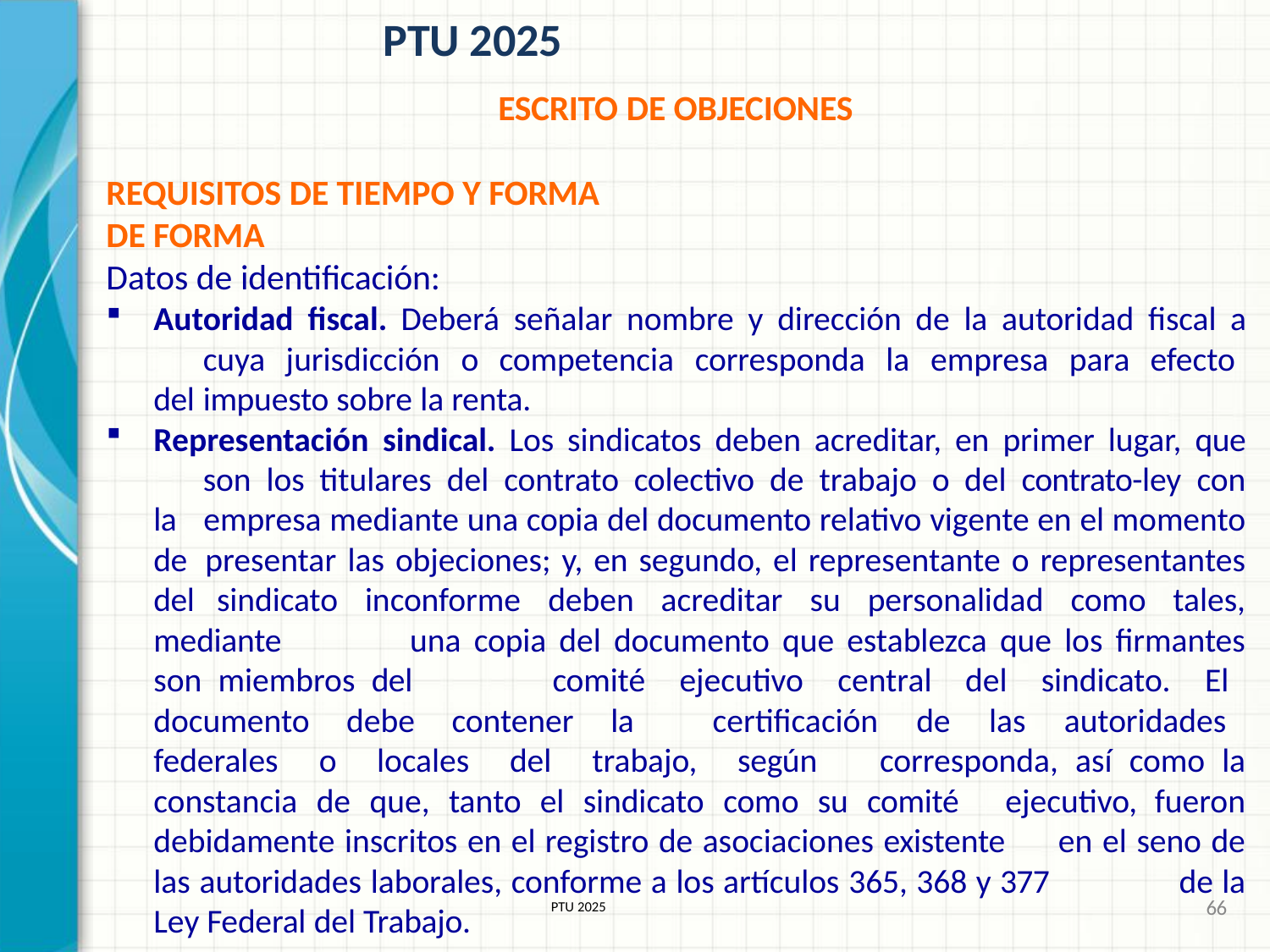

# PTU 2025
ESCRITO DE OBJECIONES
REQUISITOS DE TIEMPO Y FORMA
DE FORMA
Datos de identificación:
Autoridad fiscal. Deberá señalar nombre y dirección de la autoridad fiscal a 	cuya  jurisdicción  o  competencia  corresponda  la  empresa  para  efecto  del 	impuesto sobre la renta.
Representación sindical. Los sindicatos deben acreditar, en primer lugar, que 	son los titulares del contrato colectivo de trabajo o del contrato-ley con la 	empresa mediante una copia del documento relativo vigente en el momento de 	presentar las objeciones; y, en segundo, el representante o representantes del 	sindicato inconforme deben acreditar su personalidad como tales, mediante 	una copia del documento que establezca que los firmantes son miembros del 	comité  ejecutivo  central  del  sindicato.  El  documento  debe  contener  la 	certificación  de  las  autoridades  federales  o  locales  del  trabajo,  según 	corresponda, así como la constancia de que, tanto el sindicato como su comité 	ejecutivo, fueron debidamente inscritos en el registro de asociaciones existente 	en el seno de las autoridades laborales, conforme a los artículos 365, 368 y 377 	de la Ley Federal del Trabajo.
66
PTU 2025